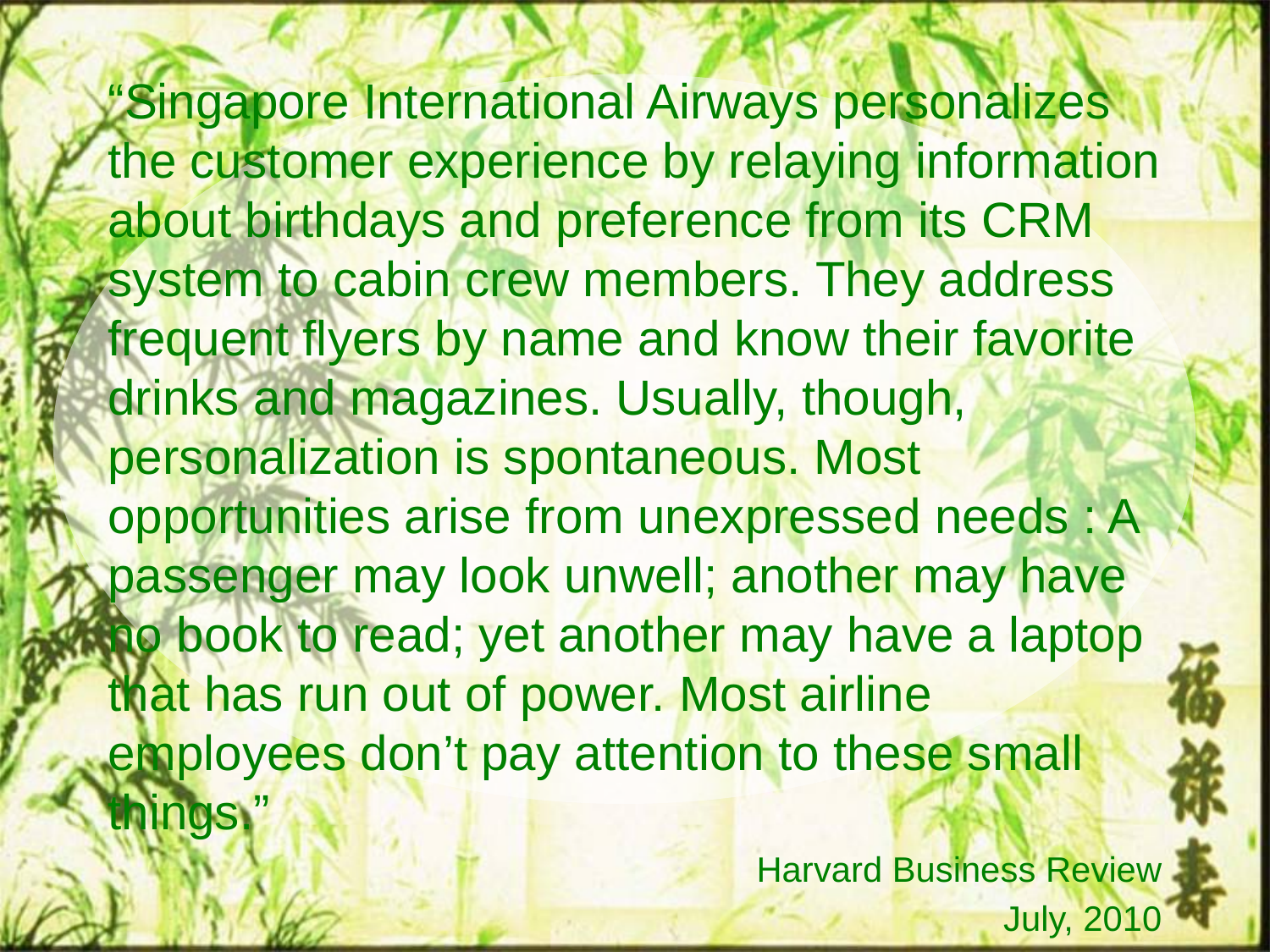

“Singapore International Airways personalizes the customer experience by relaying information about birthdays and preference from its CRM system to cabin crew members. They address frequent flyers by name and know their favorite drinks and magazines. Usually, though, personalization is spontaneous. Most opportunities arise from unexpressed needs : A passenger may look unwell; another may have no book to read; yet another may have a laptop that has run out of power. Most airline employees don’t pay attention to these small things.”
Harvard Business Review
July, 2010